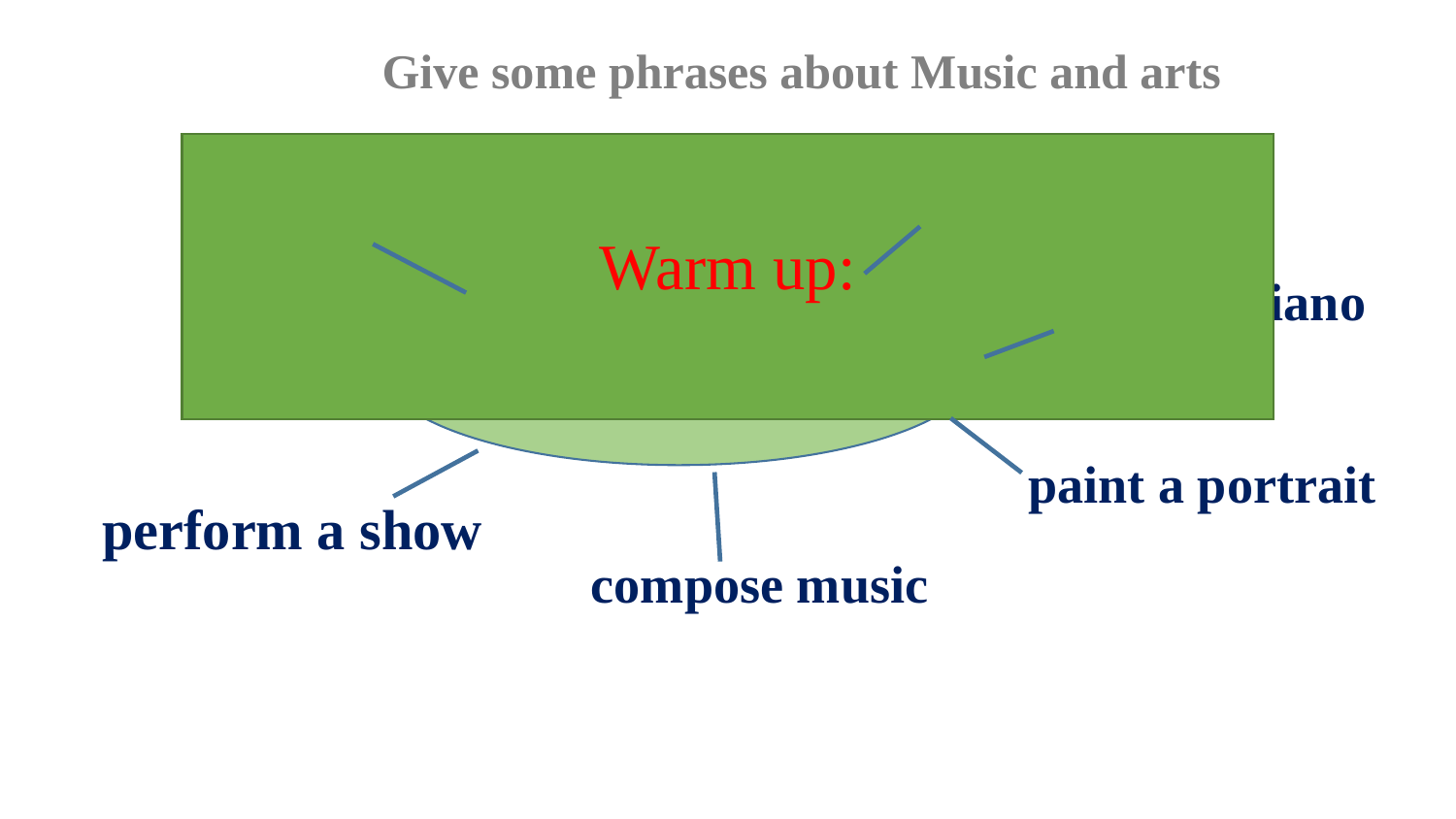

Give some phrases about Music and arts
# Warm up:
 listen to music
take a photo
MUSIC AND ARTS
 play the piano
 paint a portrait
perform a show
 compose music